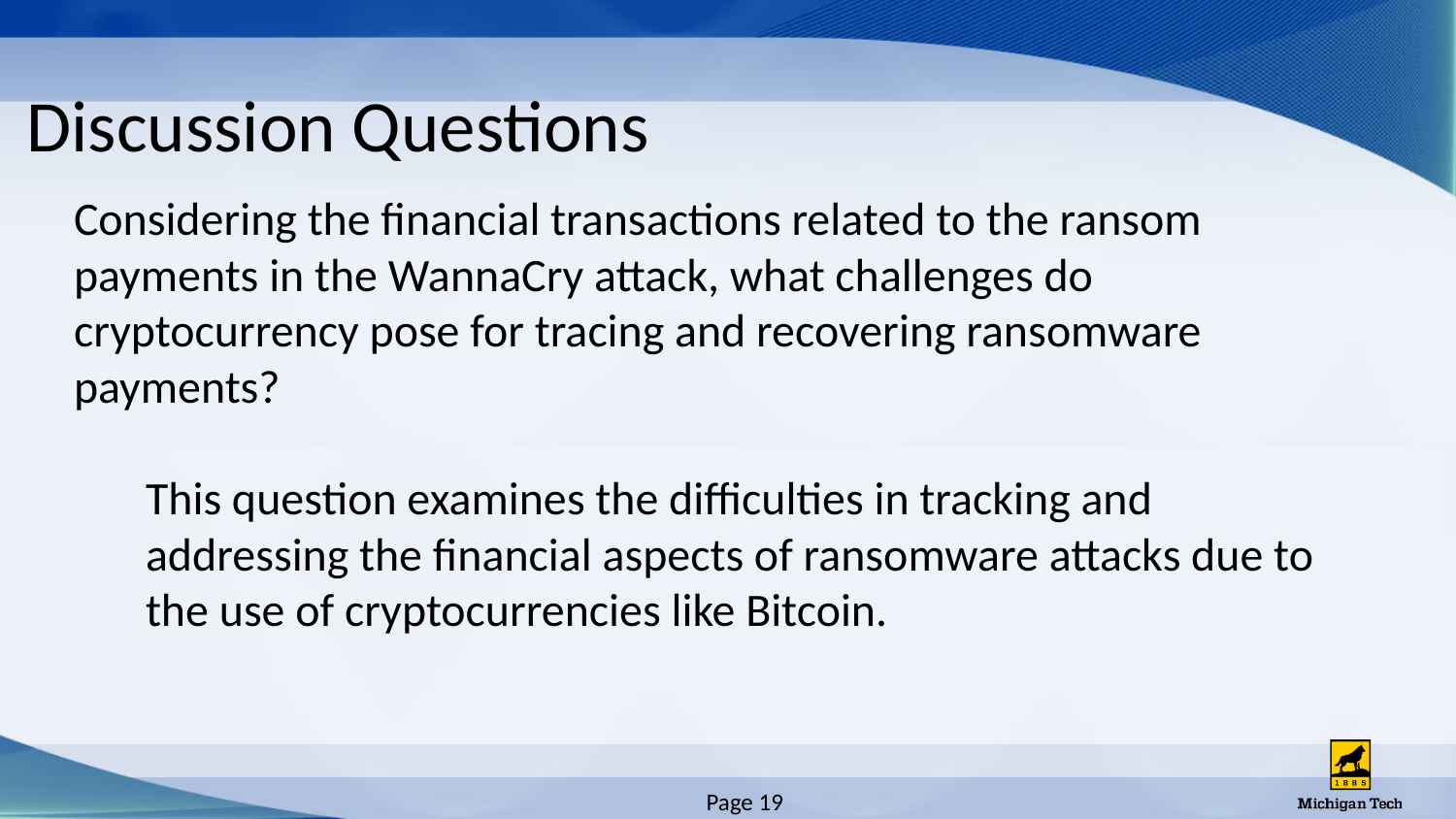

# Discussion Questions
Considering the financial transactions related to the ransom payments in the WannaCry attack, what challenges do cryptocurrency pose for tracing and recovering ransomware payments?

This question examines the difficulties in tracking and addressing the financial aspects of ransomware attacks due to the use of cryptocurrencies like Bitcoin.